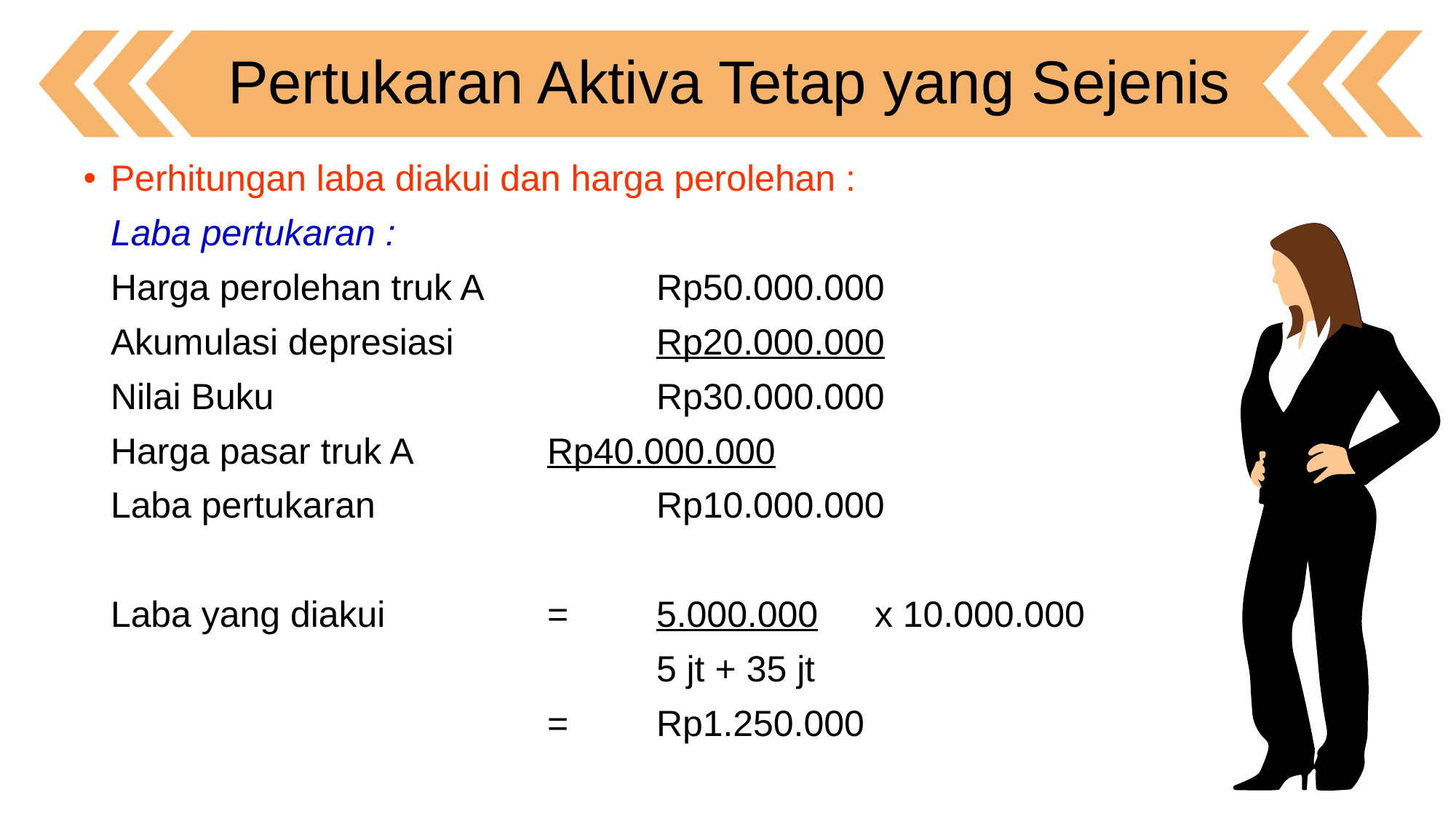

Pertukaran Aktiva Tetap yang Sejenis
Perhitungan laba diakui dan harga perolehan :
	Laba pertukaran :
	Harga perolehan truk A		Rp50.000.000
	Akumulasi depresiasi		Rp20.000.000
	Nilai Buku				Rp30.000.000
	Harga pasar truk A		Rp40.000.000
	Laba pertukaran			Rp10.000.000

	Laba yang diakui 		=	5.000.000	x 10.000.000
						5 jt + 35 jt
				  	= 	Rp1.250.000